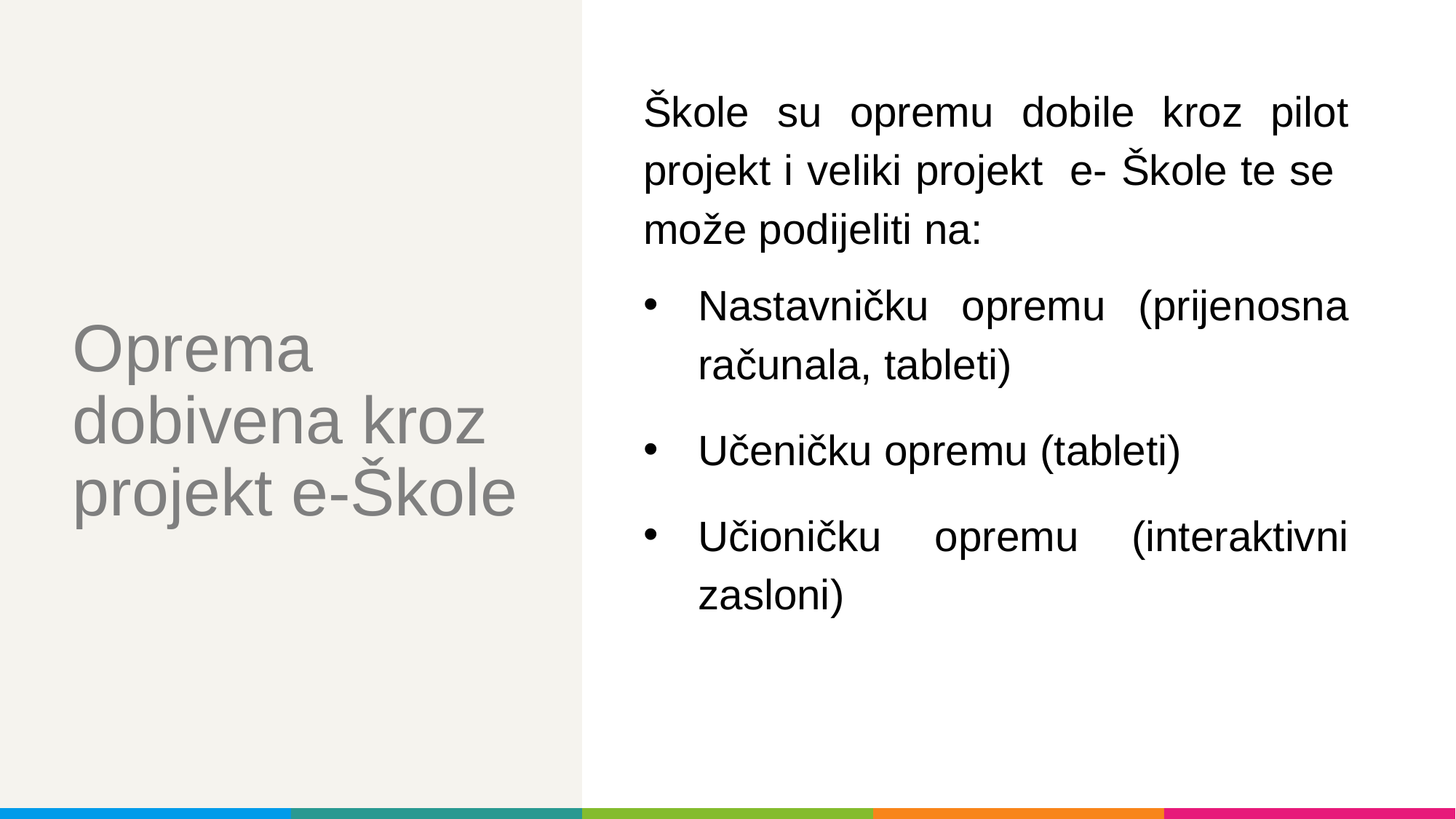

Škole su opremu dobile kroz pilot projekt i veliki projekt  e- Škole te se  može podijeliti na:
Nastavničku opremu (prijenosna računala, tableti)
Učeničku opremu (tableti)
Učioničku opremu (interaktivni zasloni)

# Oprema dobivena kroz projekt e-Škole